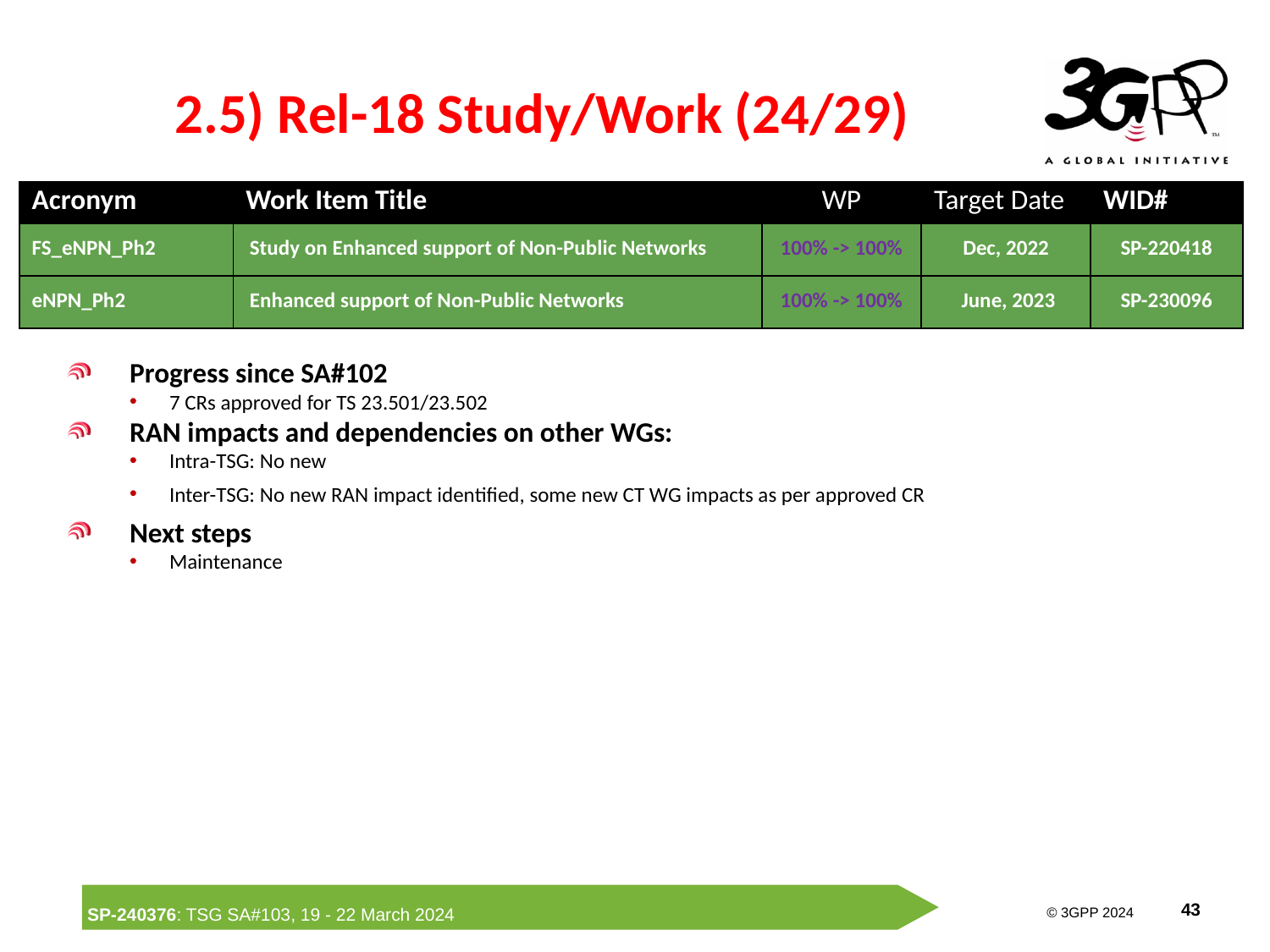

# 2.5) Rel-18 Study/Work (24/29)
| Acronym | Work Item Title | WP | Target Date | WID# |
| --- | --- | --- | --- | --- |
| FS\_eNPN\_Ph2 | Study on Enhanced support of Non-Public Networks | 100% -> 100% | Dec, 2022 | SP-220418 |
| eNPN\_Ph2 | Enhanced support of Non-Public Networks | 100% -> 100% | June, 2023 | SP-230096 |
Progress since SA#102
7 CRs approved for TS 23.501/23.502
RAN impacts and dependencies on other WGs:
Intra-TSG: No new
Inter-TSG: No new RAN impact identified, some new CT WG impacts as per approved CR
Next steps
Maintenance